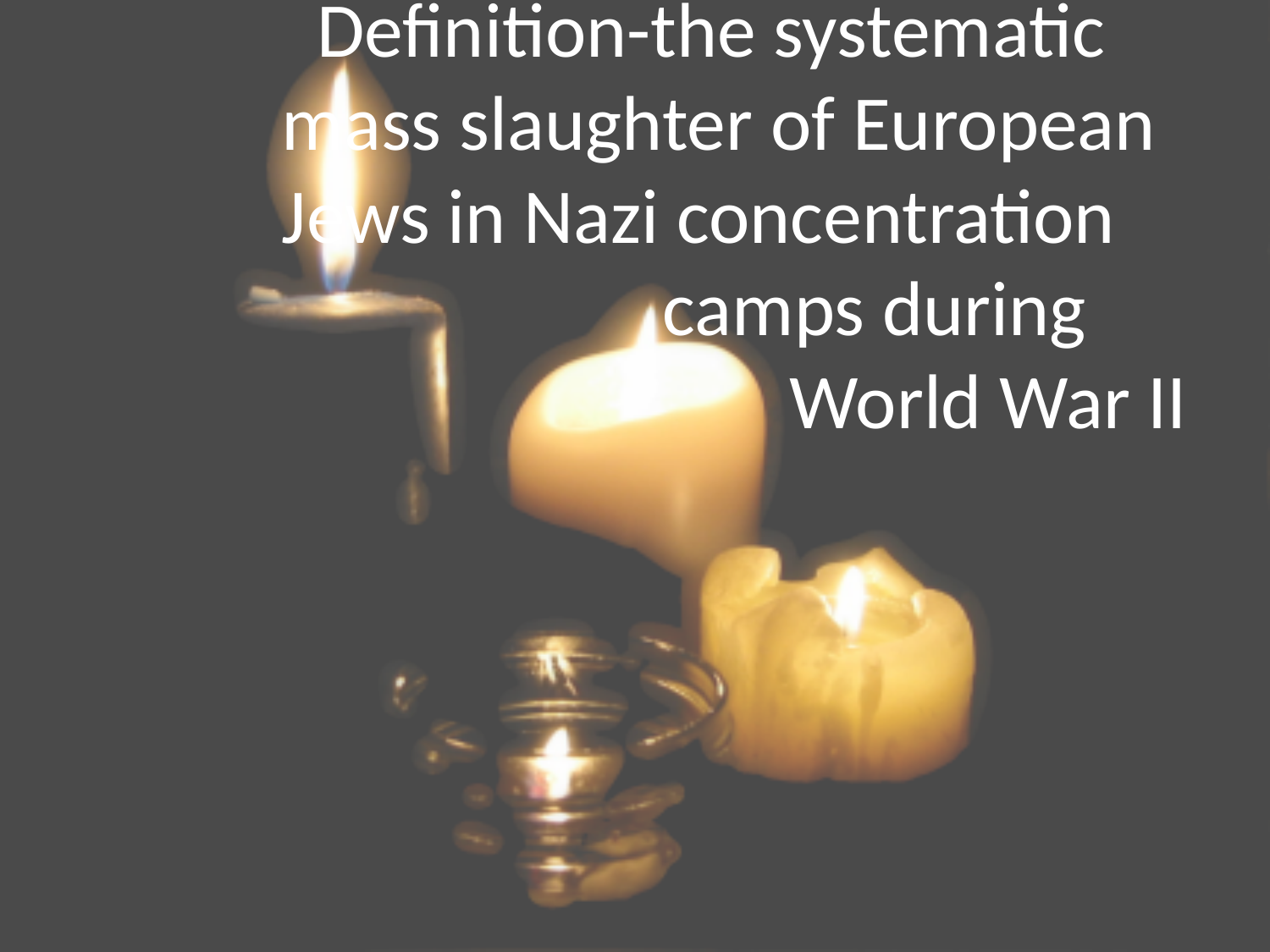

Definition-the systematic          	mass slaughter of European      	Jews in Nazi concentration 					camps during
				World War II